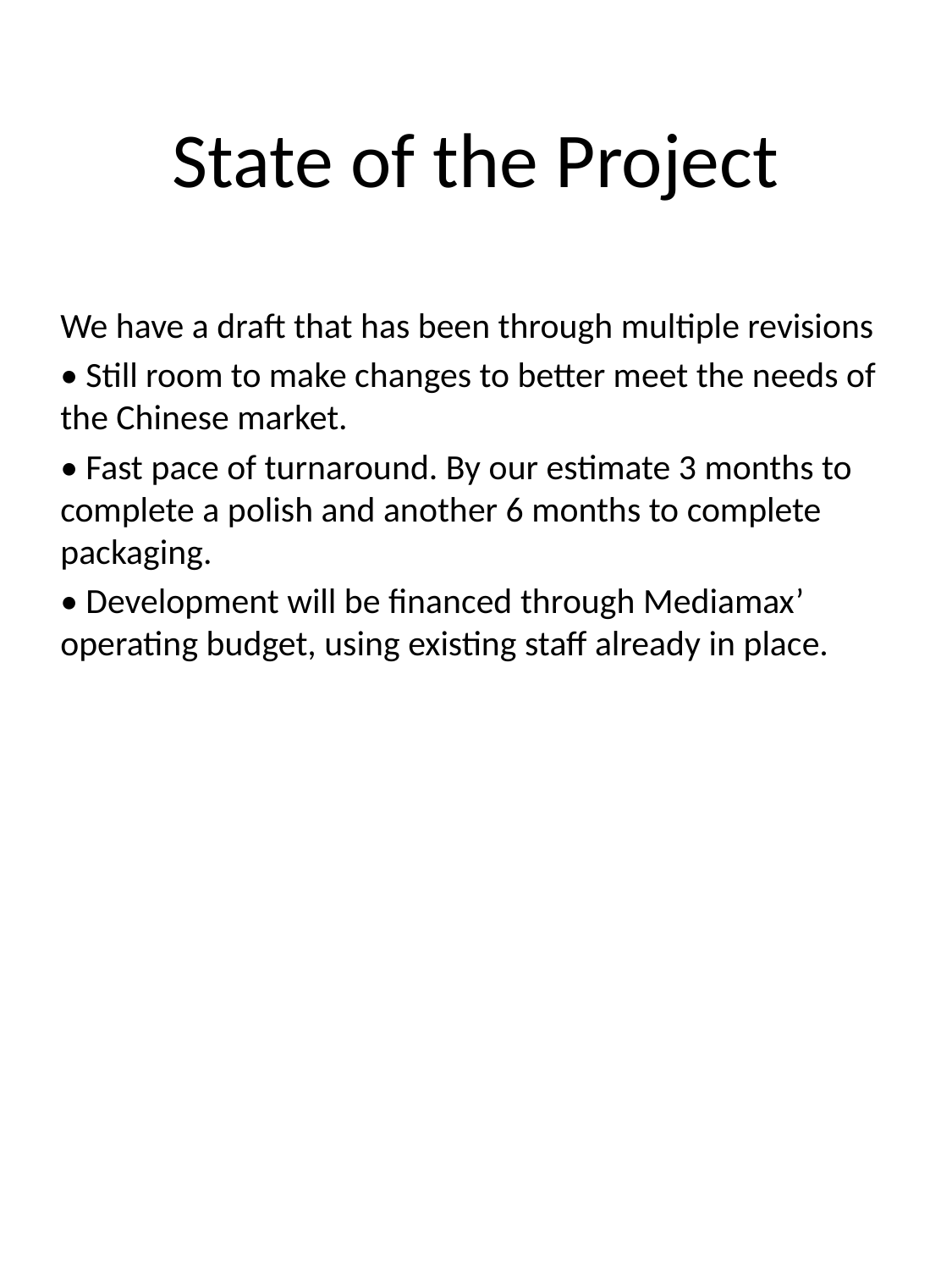

# State of the Project
We have a draft that has been through multiple revisions
• Still room to make changes to better meet the needs of the Chinese market.
• Fast pace of turnaround. By our estimate 3 months to complete a polish and another 6 months to complete packaging.
• Development will be financed through Mediamax’ operating budget, using existing staff already in place.